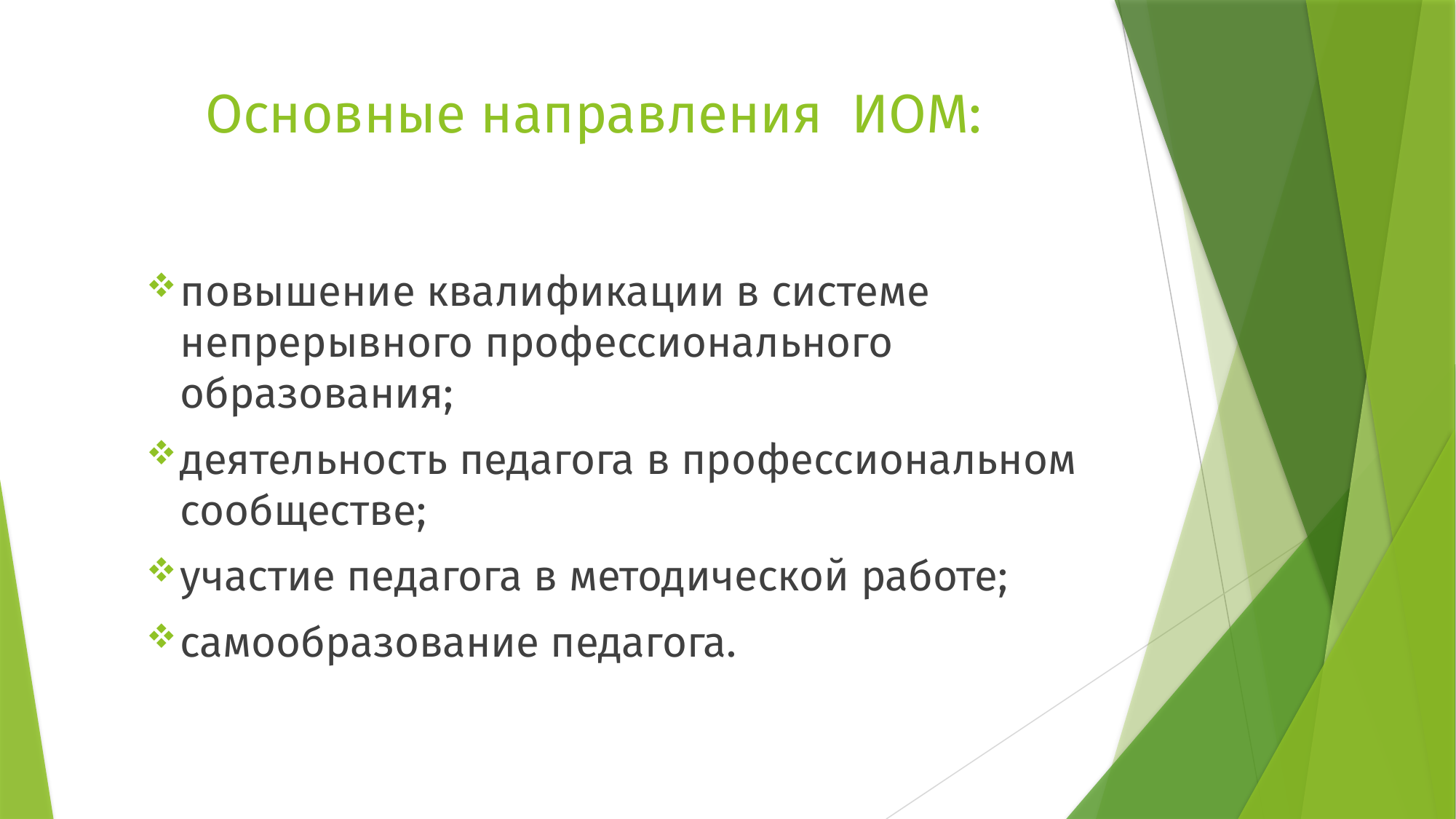

# Основные направления  ИОМ:
повышение квалификации в системе непрерывного профессионального образования;
деятельность педагога в профессиональном сообществе;
участие педагога в методической работе;
самообразование педагога.